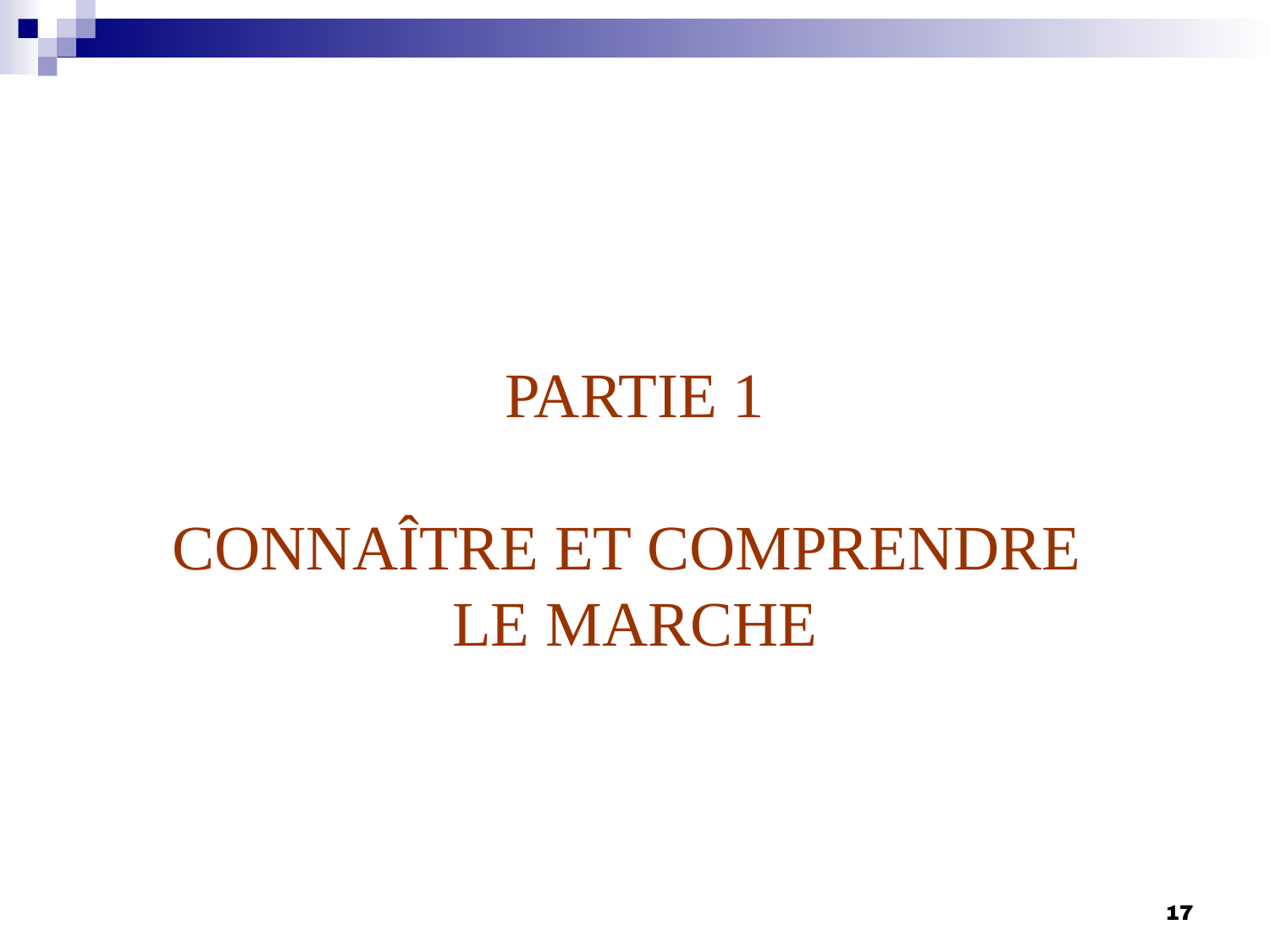

PARTIE 1

CONNAÎTRE ET COMPRENDRE
LE MARCHE
17